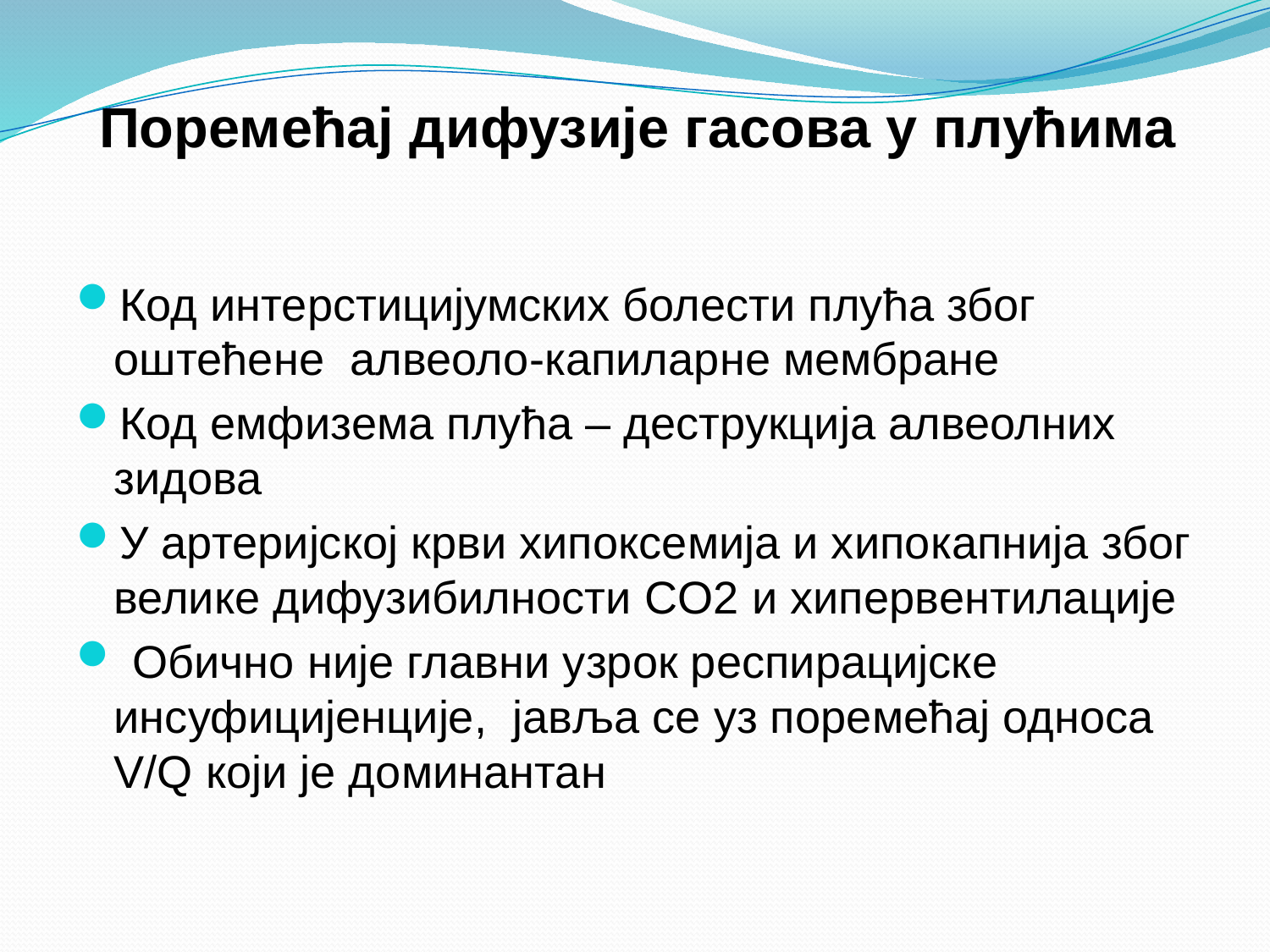

# Поремећај дифузије гасова у плућима
Код интерстицијумских болести плућа због оштећене  алвеоло-капиларне мембране
Код емфизема плућа – деструкција алвеолних зидова
У артеријској крви хипоксемија и хипокапнија због велике дифузибилности CO2 и хипервентилације
 Обично није главни узрок респирацијске инсуфицијенције,  јавља се уз поремећај односа V/Q који је доминантан